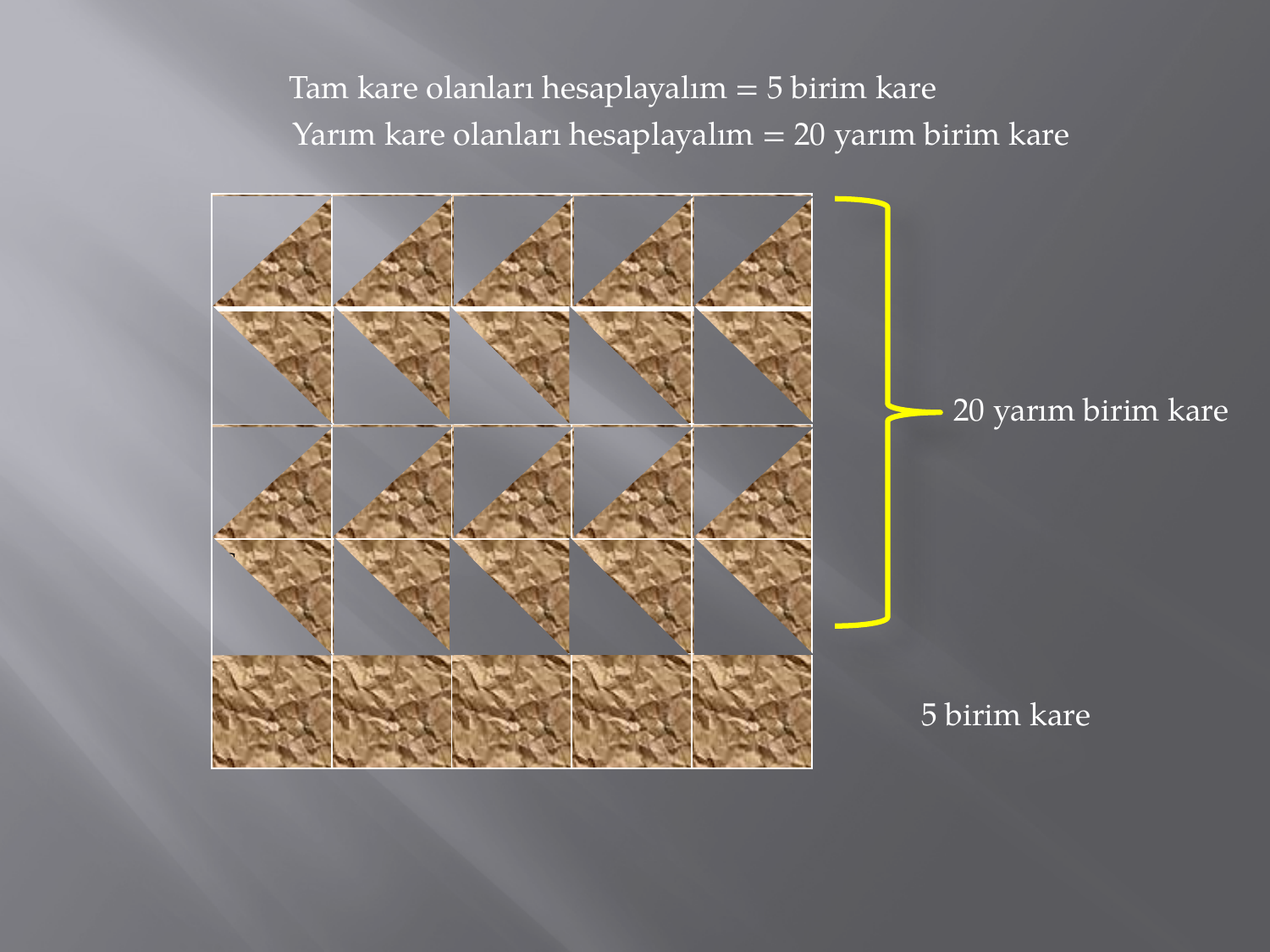

Tam kare olanları hesaplayalım = 5 birim kare
Yarım kare olanları hesaplayalım = 20 yarım birim kare

|  |  |  |  |  |
| --- | --- | --- | --- | --- |
|  |  |  |  |  |
|  |  |  |  |  |
| s |  |  |  |  |
|  |  |  |  |  |

20 yarım birim kare

5 birim kare